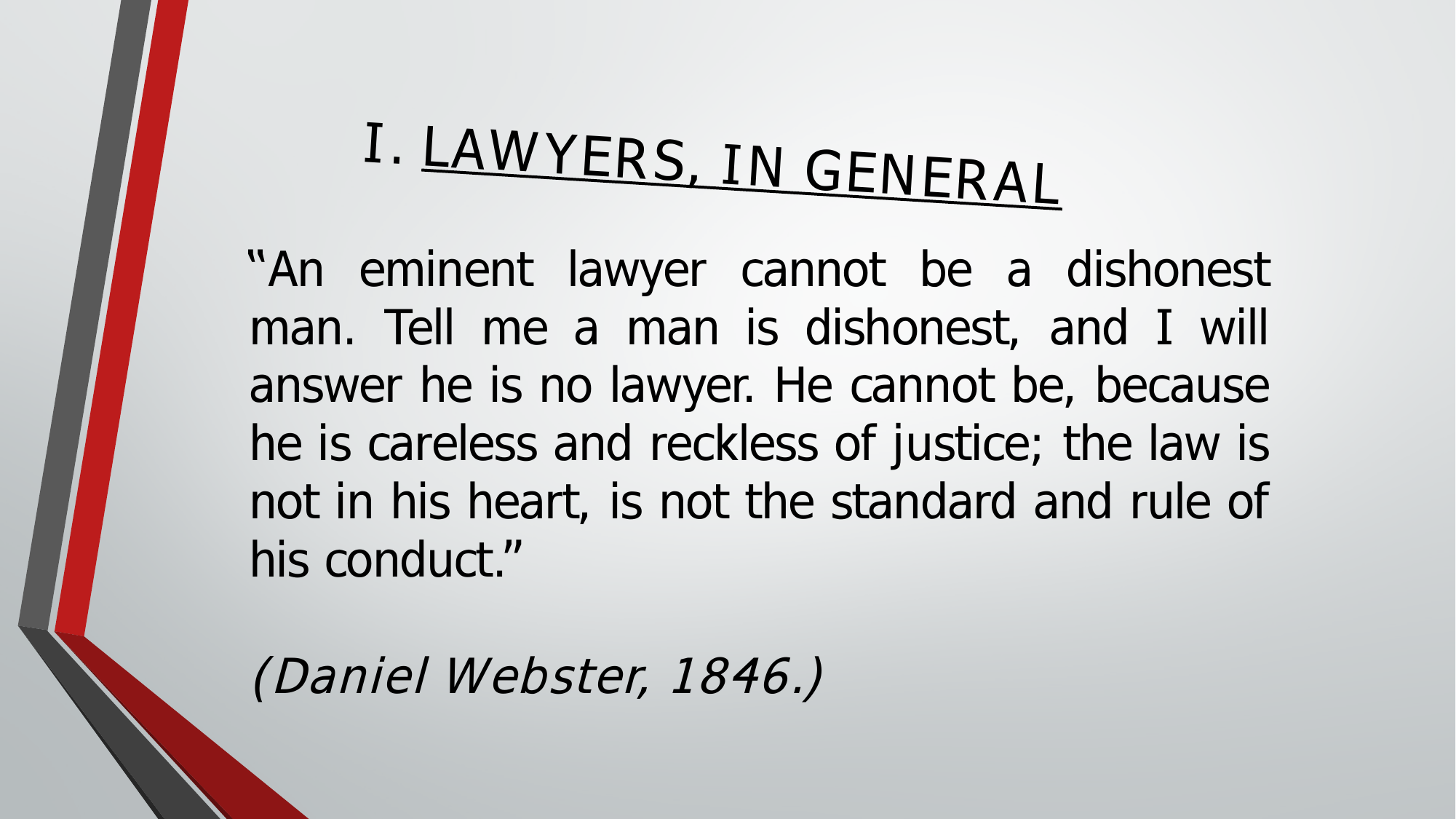

I. LAWYERS, IN GENERAL
“An eminent lawyer cannot be a dishonest man. Tell me a man is dishonest, and I will answer he is no lawyer. He cannot be, because he is careless and reckless of justice; the law is not in his heart, is not the standard and rule of his conduct.”

(Daniel Webster, 1846.)